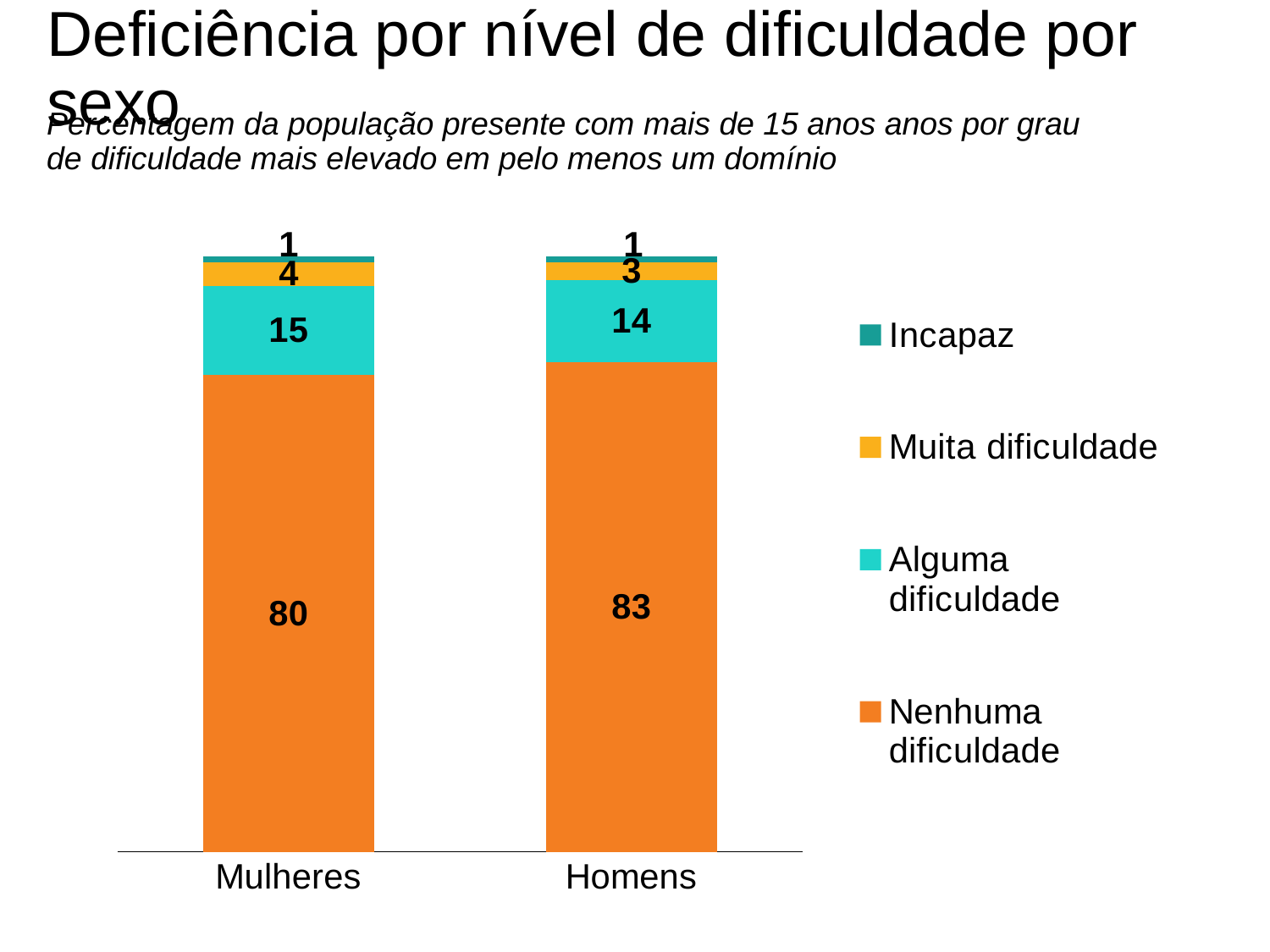

# Deficiência por nível de dificuldade por sexo
Percentagem da população presente com mais de 15 anos anos por grau de dificuldade mais elevado em pelo menos um domínio

### Chart

| Category | Nenhuma dificuldade | Alguma dificuldade | Muita dificuldade | Incapaz |
|---|---|---|---|---|
| Mulheres | 80.0 | 15.0 | 4.0 | 1.0 |
| Homens | 83.0 | 14.0 | 3.0 | 1.0 |